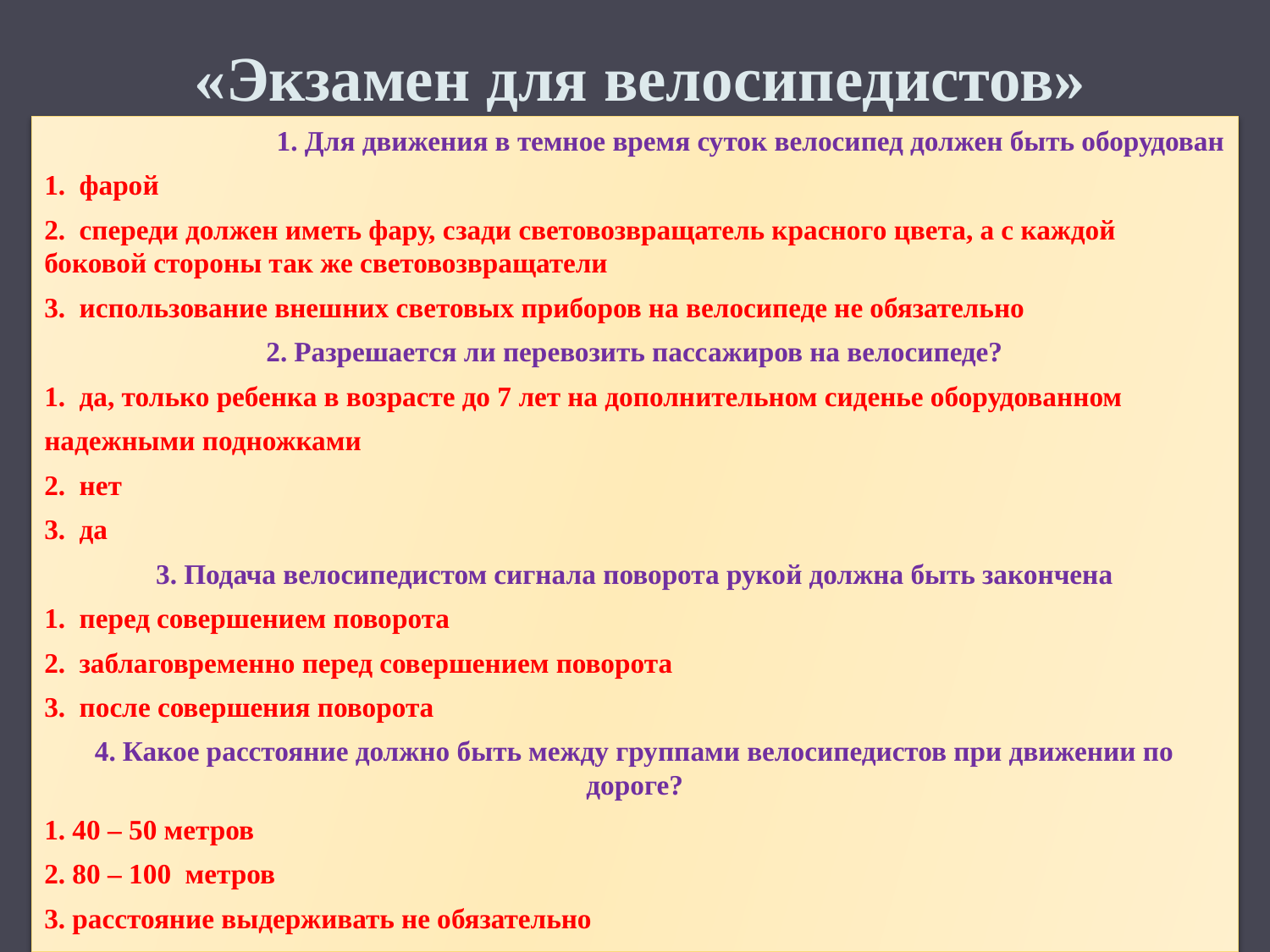

# «Экзамен для велосипедистов»
1. Для движения в темное время суток велосипед должен быть оборудован
1.  фарой
2.  спереди должен иметь фару, сзади световозвращатель красного цвета, а с каждой боковой стороны так же световозвращатели
3.  использование внешних световых приборов на велосипеде не обязательно
2. Разрешается ли перевозить пассажиров на велосипеде?
1.  да, только ребенка в возрасте до 7 лет на дополнительном сиденье оборудованном
надежными подножками
2.  нет
3.  да
3. Подача велосипедистом сигнала поворота рукой должна быть закончена
1.  перед совершением поворота
2.  заблаговременно перед совершением поворота
3.  после совершения поворота
4. Какое расстояние должно быть между группами велосипедистов при движении по дороге?
1. 40 – 50 метров
2. 80 – 100  метров
3. расстояние выдерживать не обязательно